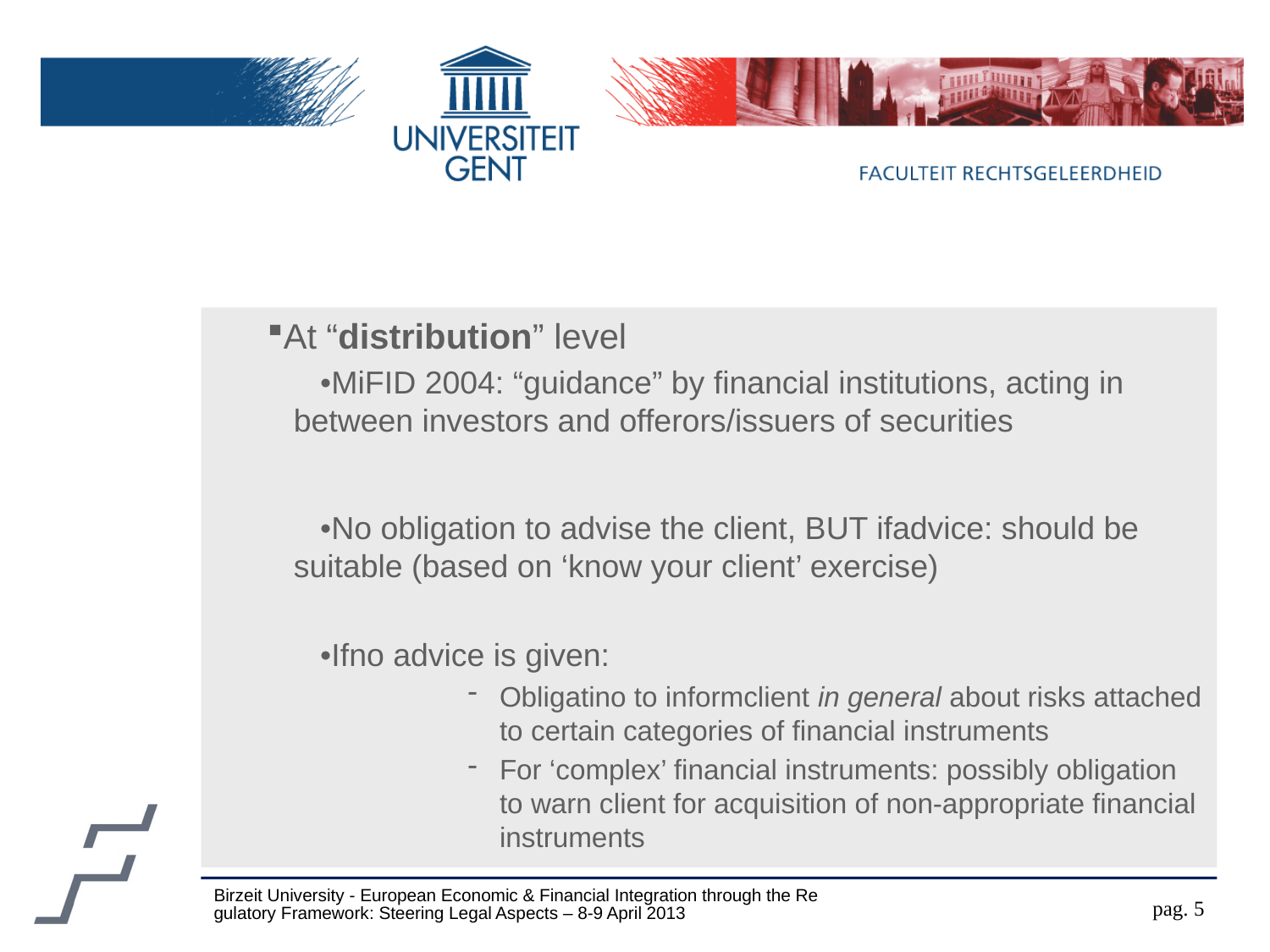

#
At “distribution” level
MiFID 2004: “guidance” by financial institutions, acting in between investors and offerors/issuers of securities

No obligation to advise the client, BUT ifadvice: should be suitable (based on ‘know your client’ exercise)

Ifno advice is given:
Obligatino to informclient in general about risks attached to certain categories of financial instruments
For ‘complex’ financial instruments: possibly obligation to warn client for acquisition of non-appropriate financial instruments
Birzeit University - European Economic & Financial Integration through the Regulatory Framework: Steering Legal Aspects – 8-9 April 2013
pag. 5